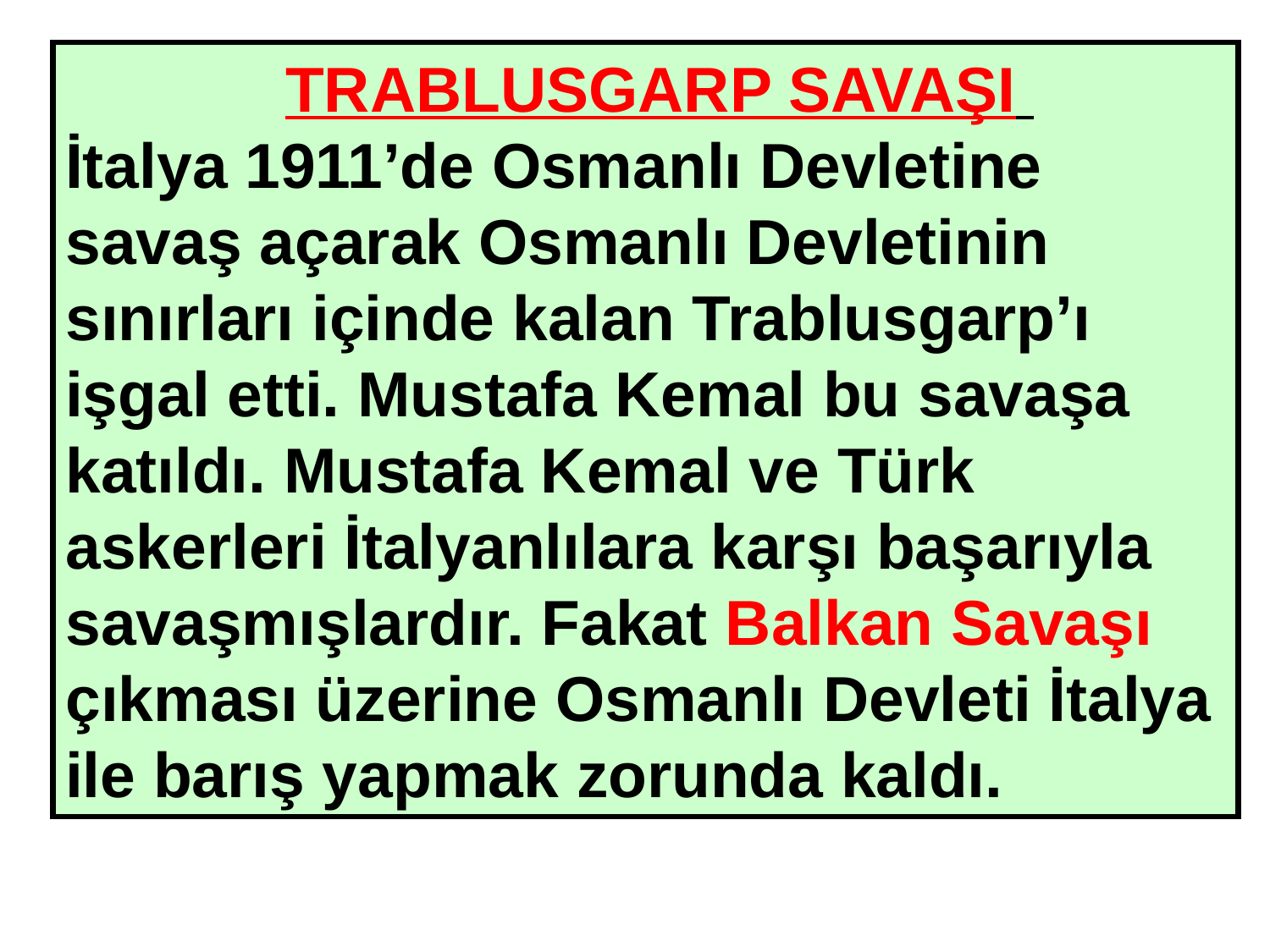

TRABLUSGARP SAVAŞI
İtalya 1911’de Osmanlı Devletine savaş açarak Osmanlı Devletinin sınırları içinde kalan Trablusgarp’ı işgal etti. Mustafa Kemal bu savaşa katıldı. Mustafa Kemal ve Türk askerleri İtalyanlılara karşı başarıyla savaşmışlardır. Fakat Balkan Savaşı çıkması üzerine Osmanlı Devleti İtalya ile barış yapmak zorunda kaldı.